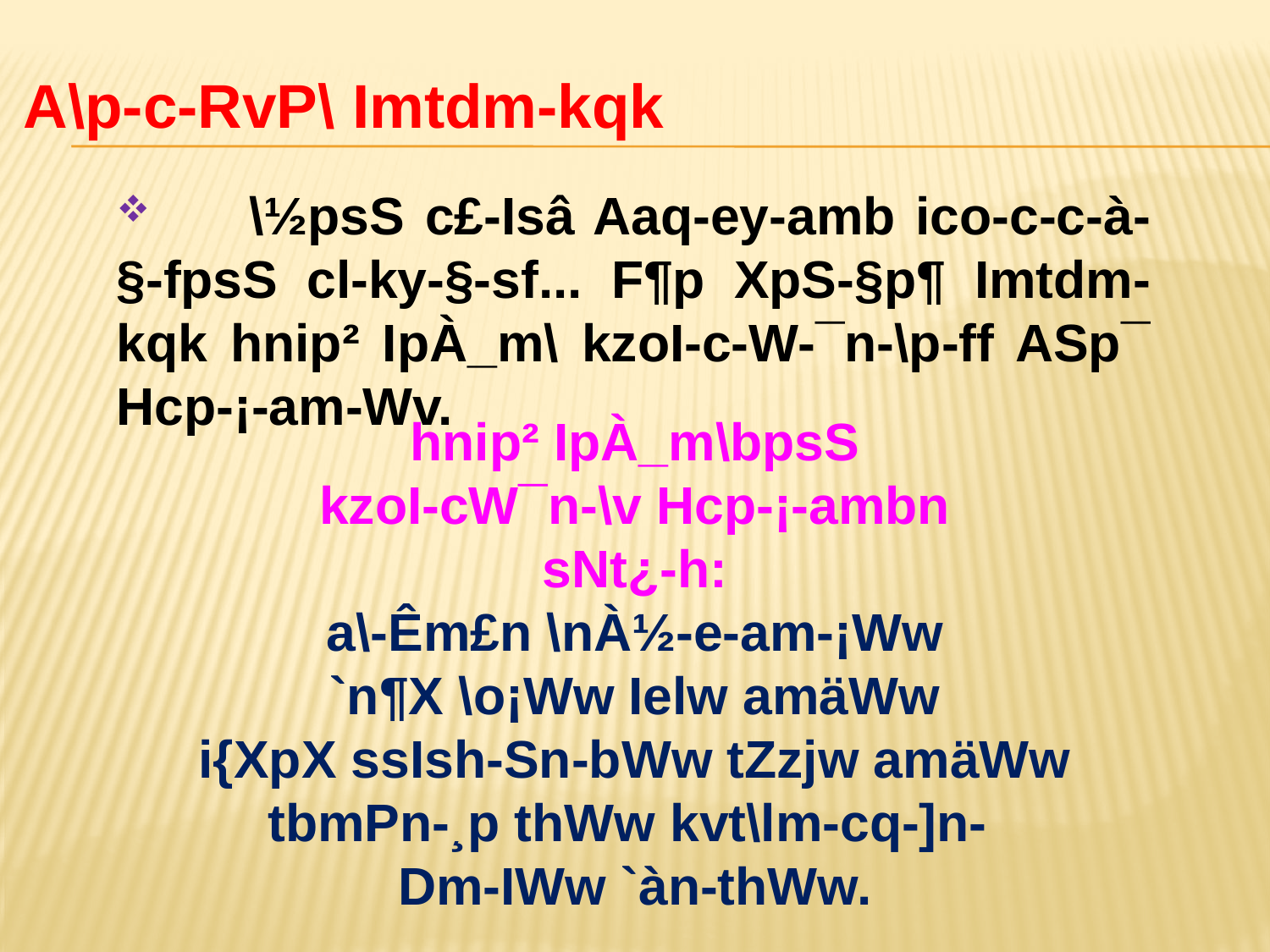

A\p-c-RvP\ Imtdm-kqk
 	\½psS c£-Isâ Aaq-ey-amb ico-c-c-à-§-fpsS cl-ky-§-sf... F¶p XpS-§p¶ Imtdm-kqk hnip² IpÀ_m\ kzoI-c-W-¯n-\p-ff ASp¯ Hcp-¡-am-Wv.
hnip² IpÀ_m\bpsS
kzoI-cW¯n-\v Hcp-¡-ambn
sNt¿-­h:
a\-Êm£n \nÀ½-e-am-¡Ww
`n¶X \o¡Ww Ielw amäWw
i{XpX ssIsh-Sn-bWw tZzjw amäWw
tbmPn-¸p thWw kvt\lm-cq-]n-
D­m-IWw `àn-thWw.